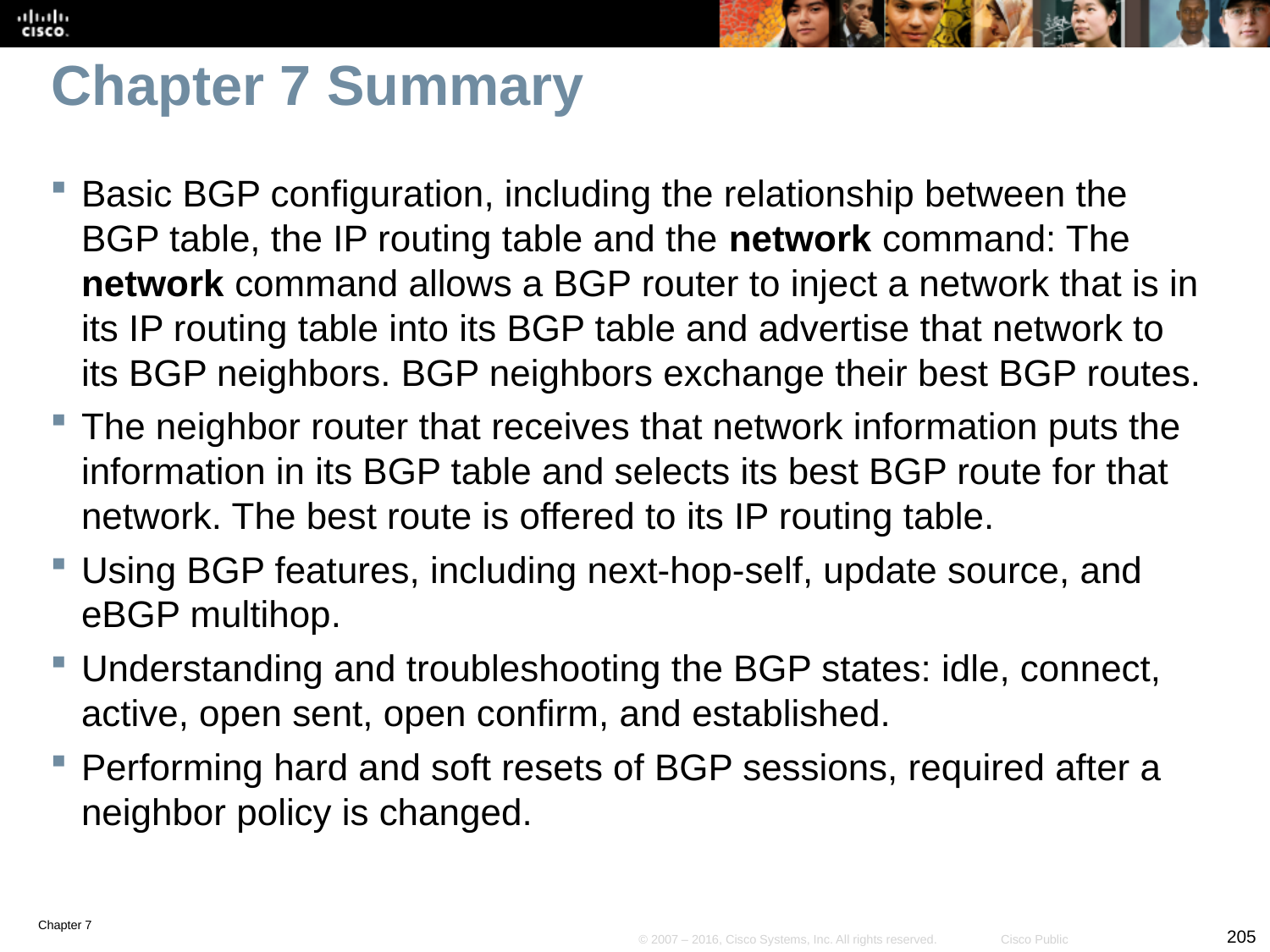

# Chapter 7 Summary
Basic BGP configuration, including the relationship between the BGP table, the IP routing table and the network command: The network command allows a BGP router to inject a network that is in its IP routing table into its BGP table and advertise that network to its BGP neighbors. BGP neighbors exchange their best BGP routes.
The neighbor router that receives that network information puts the information in its BGP table and selects its best BGP route for that network. The best route is offered to its IP routing table.
Using BGP features, including next-hop-self, update source, and eBGP multihop.
Understanding and troubleshooting the BGP states: idle, connect, active, open sent, open confirm, and established.
Performing hard and soft resets of BGP sessions, required after a neighbor policy is changed.